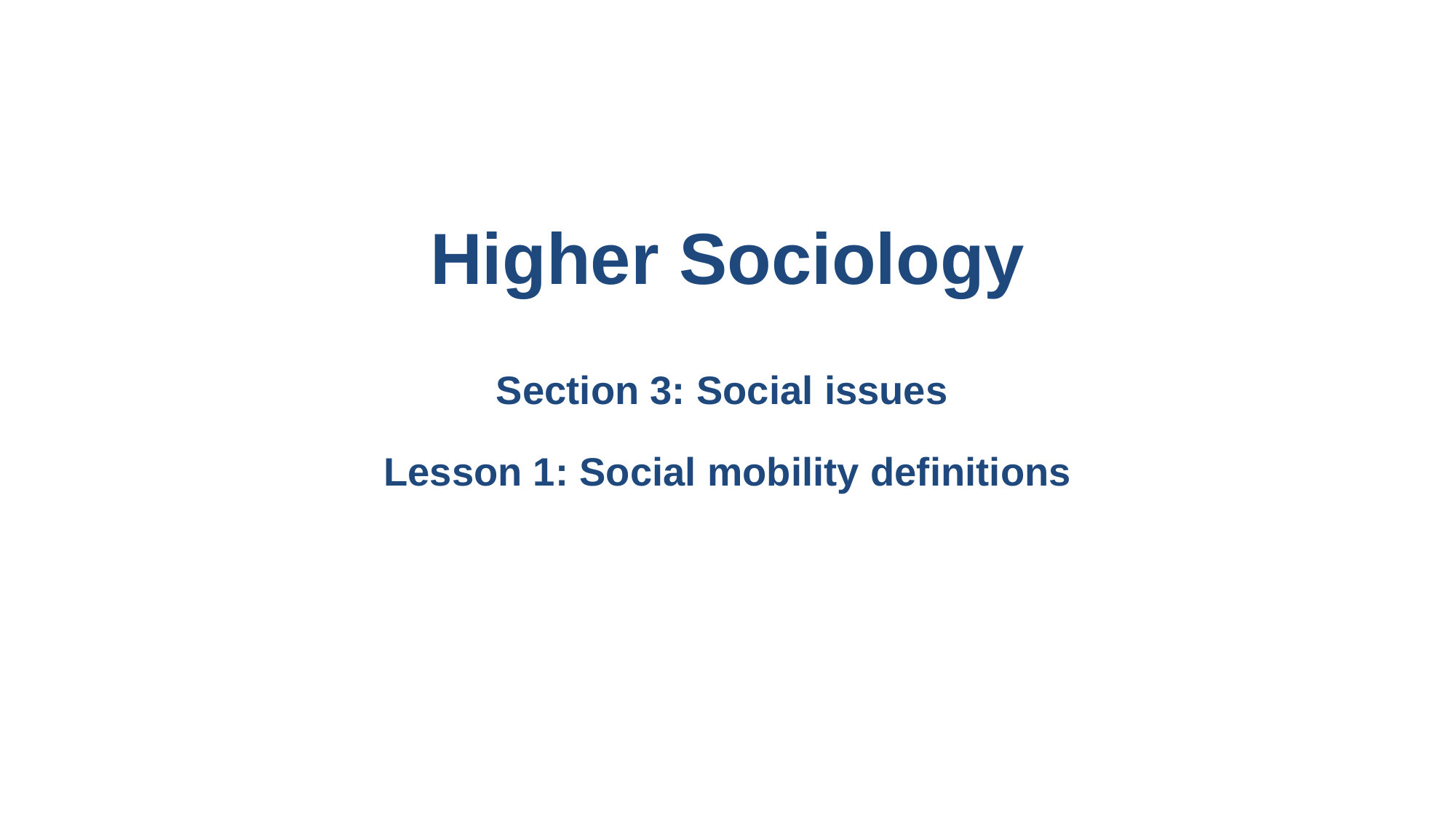

# Higher Sociology Section 3: Social issues Lesson 1: Social mobility definitions